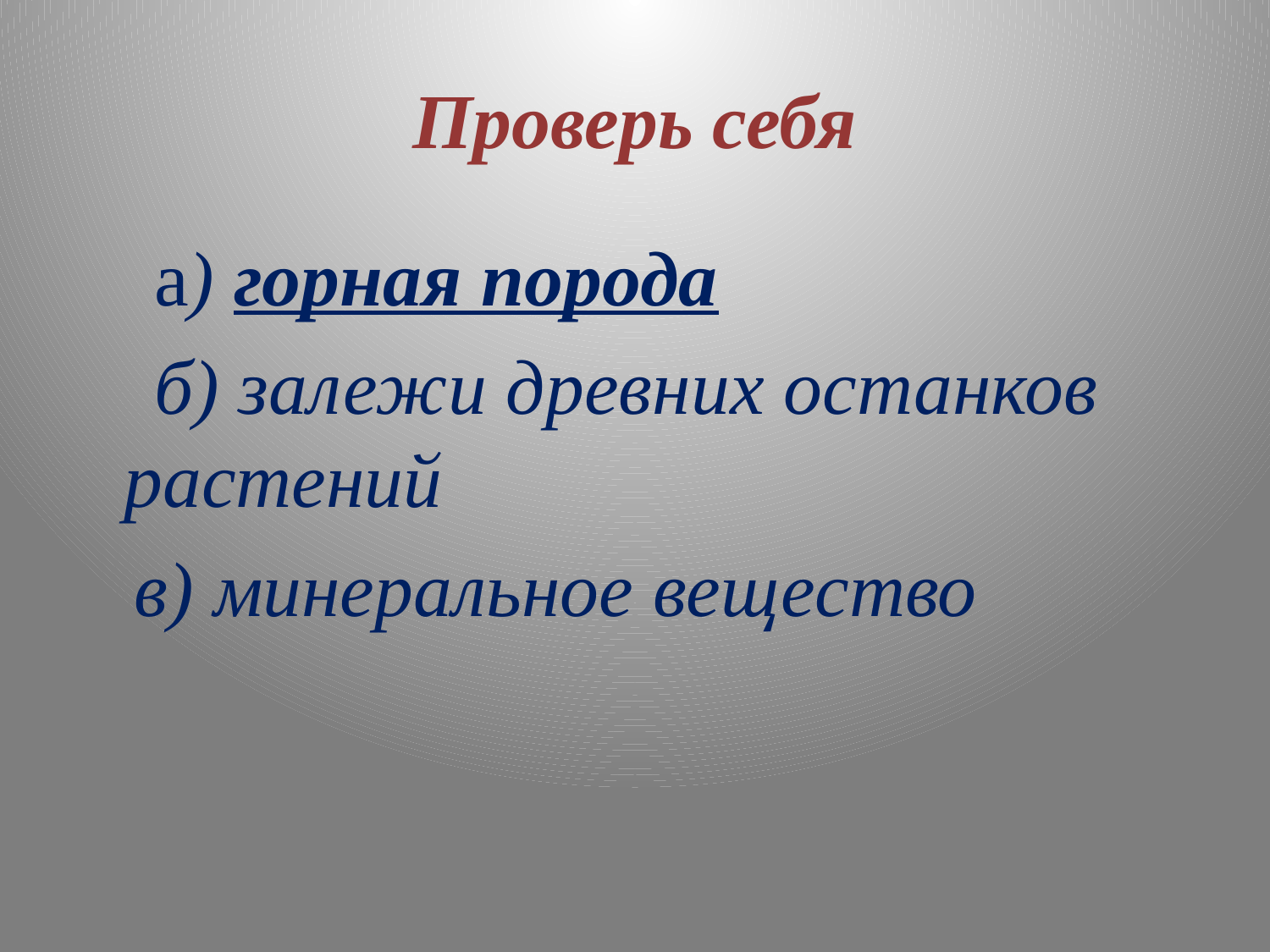

# Проверь себя
    а) горная порода
    б) залежи древних останков   растений
   в) минеральное вещество